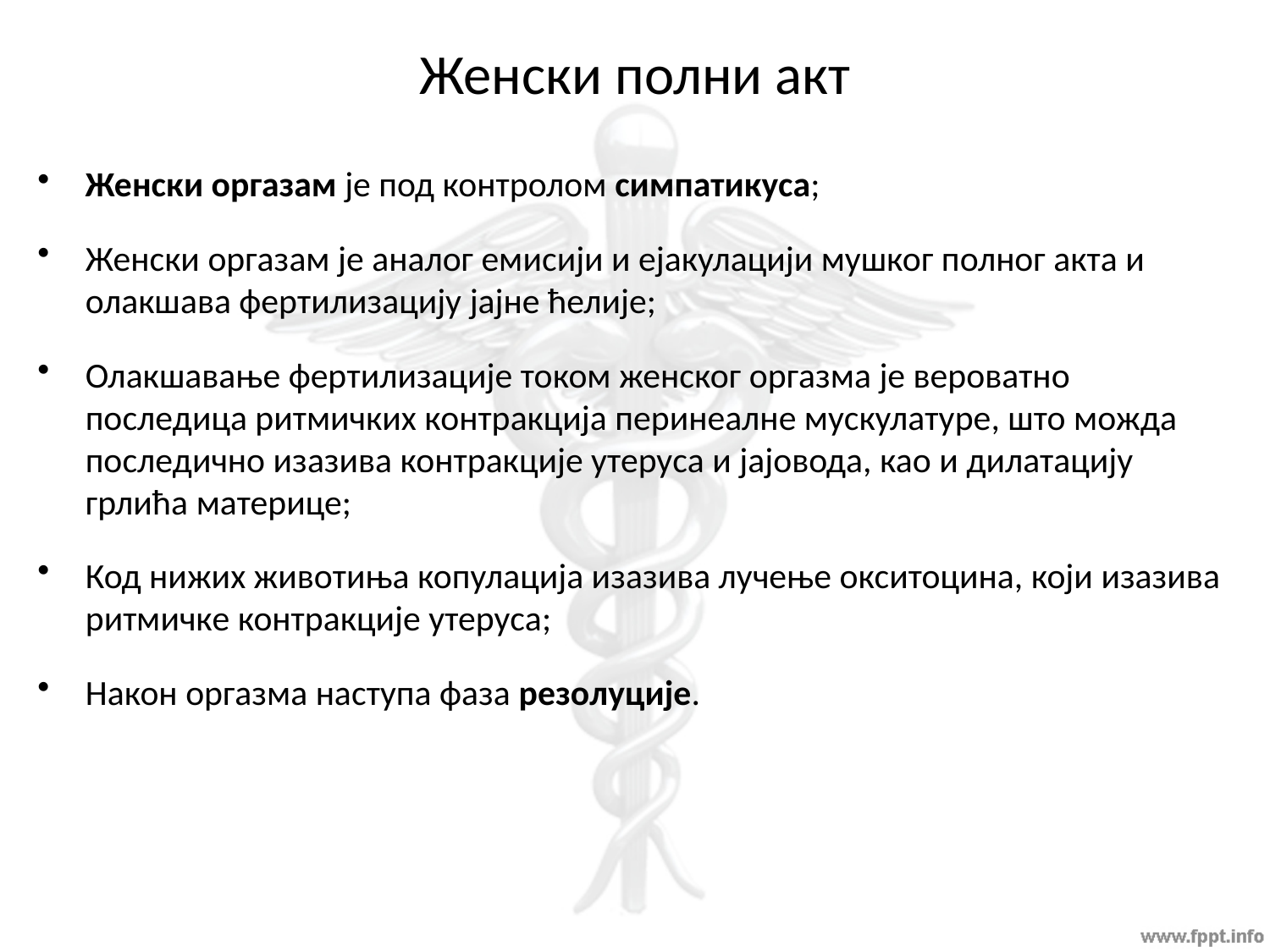

# Женски полни акт

Женски оргазам је под контролом симпатикуса;

Женски оргазам је аналог емисији и ејакулацији мушког полног акта и олакшава фертилизацију јајне ћелије;

Олакшавање фертилизације током женског оргазма је вероватно последица ритмичких контракција перинеалне мускулатуре, што можда последично изазива контракције утеруса и јајовода, као и дилатацију грлића материце;

Код нижих животиња копулација изазива лучење окситоцина, који изазива ритмичке контракције утеруса;

Након оргазма наступа фаза резолуције.